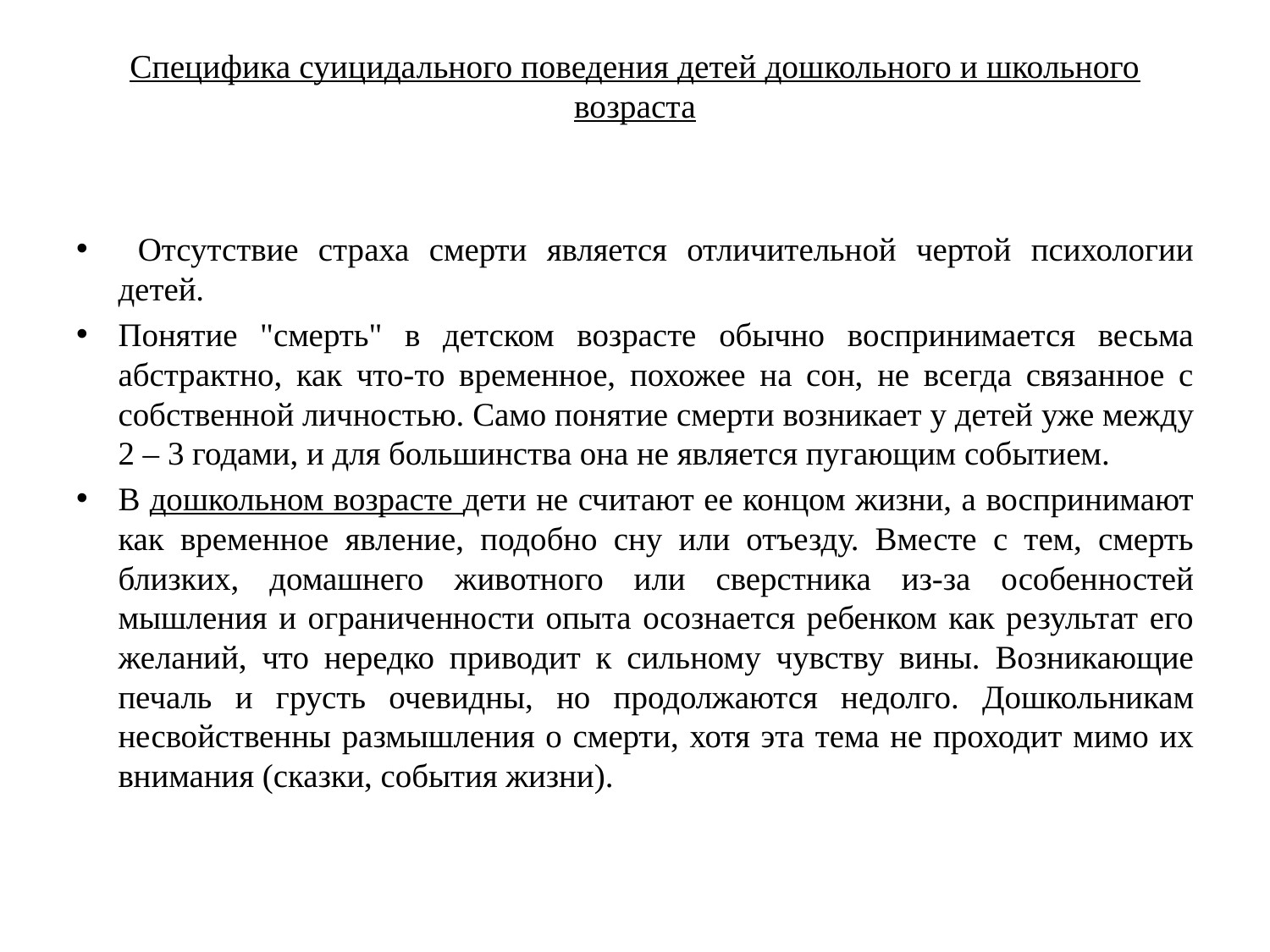

# Специфика суицидального поведения детей дошкольного и школьного возраста
 Отсутствие страха смерти является отличительной чертой психологии детей.
Понятие "смерть" в детском возрасте обычно воспринимается весьма абстрактно, как что-то временное, похожее на сон, не всегда связанное с собственной личностью. Само понятие смерти возникает у детей уже между 2 – 3 годами, и для большинства она не является пугающим событием.
В дошкольном возрасте дети не считают ее концом жизни, а воспринимают как временное явление, подобно сну или отъезду. Вместе с тем, смерть близких, домашнего животного или сверстника из-за особенностей мышления и ограниченности опыта осознается ребенком как результат его желаний, что нередко приводит к сильному чувству вины. Возникающие печаль и грусть очевидны, но продолжаются недолго. Дошкольникам несвойственны размышления о смерти, хотя эта тема не проходит мимо их внимания (сказки, события жизни).